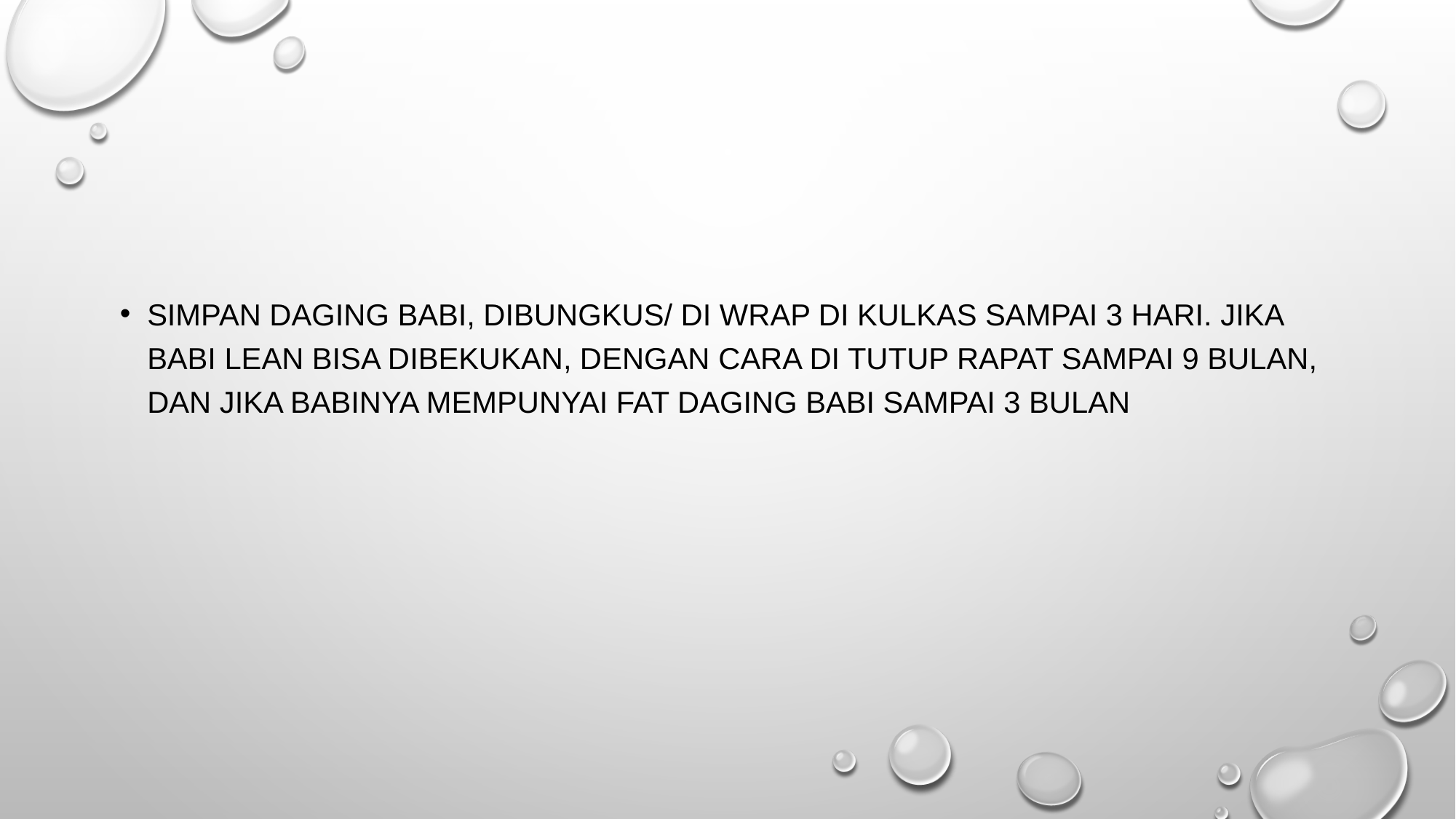

#
Simpan daging babi, dibungkus/ di wrap di kulkas sampai 3 hari. Jika Babi lean bisa dibekukan, dengan cara di tutup rapat sampai 9 bulan, dan jika babinya mempunyai fat daging babi sampai 3 bulan